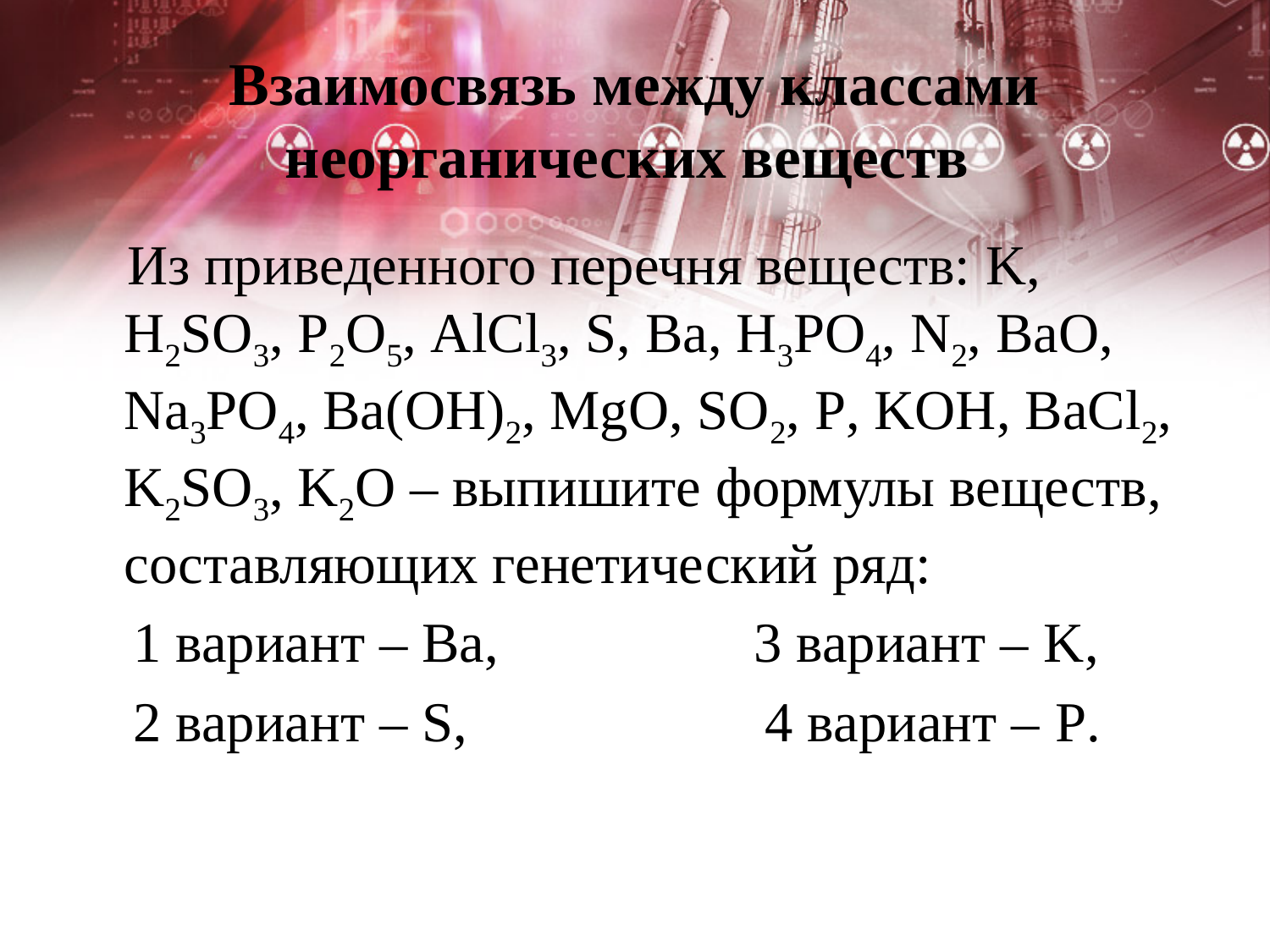

# Взаимосвязь между классами неорганических веществ
    Из приведенного перечня веществ: K, H2SO3, P2O5, AlCl3, S, Ba, H3PO4, N2, BaO,  Na3PO4, Ba(OH)2, MgO, SO2, P, KOH, BaCl2, K2SO3, K2O – выпишите формулы веществ, составляющих генетический ряд:
    1 вариант – Ва,                  3 вариант – K,
    2 вариант – S,                     4 вариант – P.